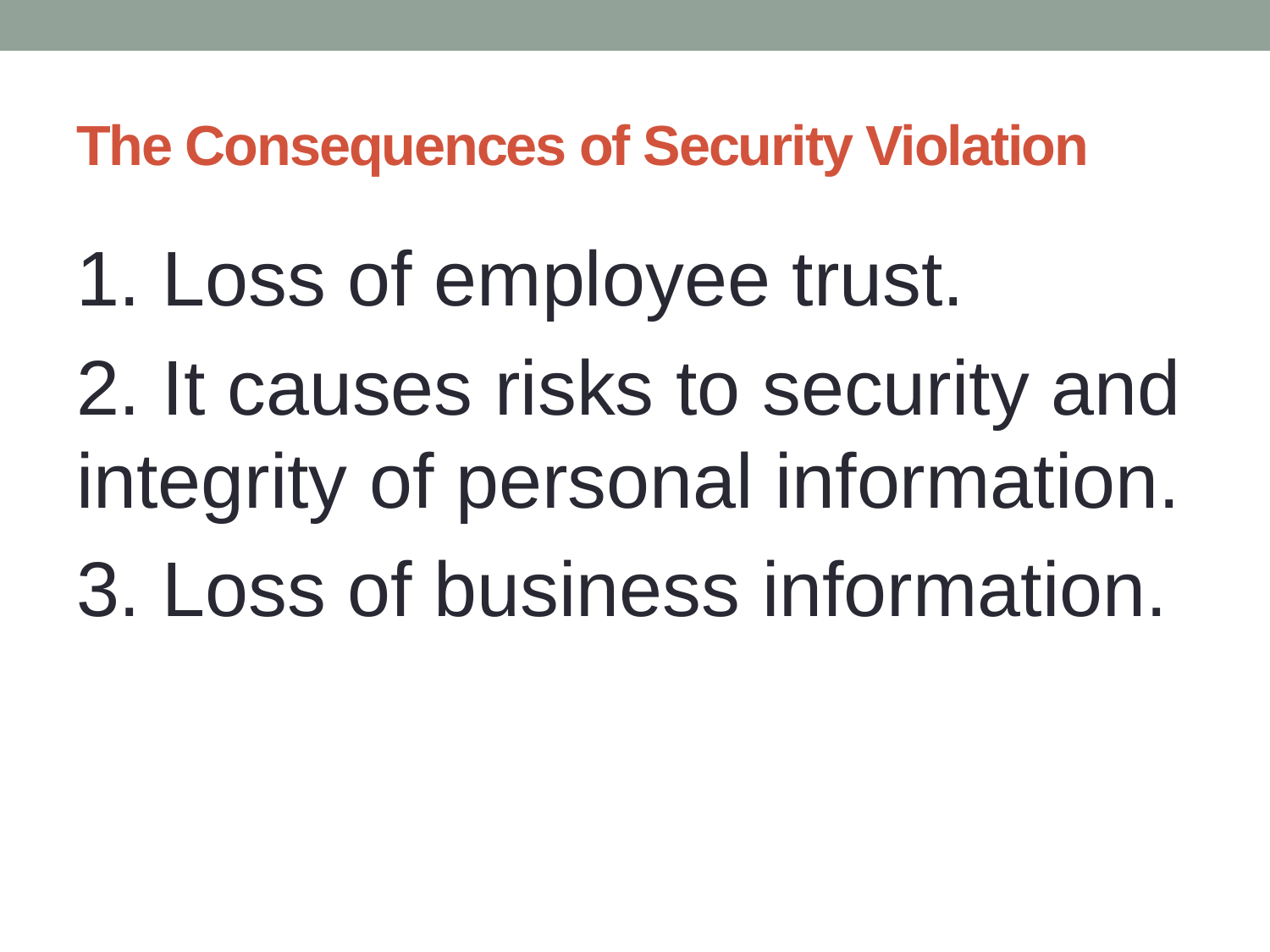

# The Consequences of Security Violation
1. Loss of employee trust.
2. It causes risks to security and integrity of personal information.
3. Loss of business information.